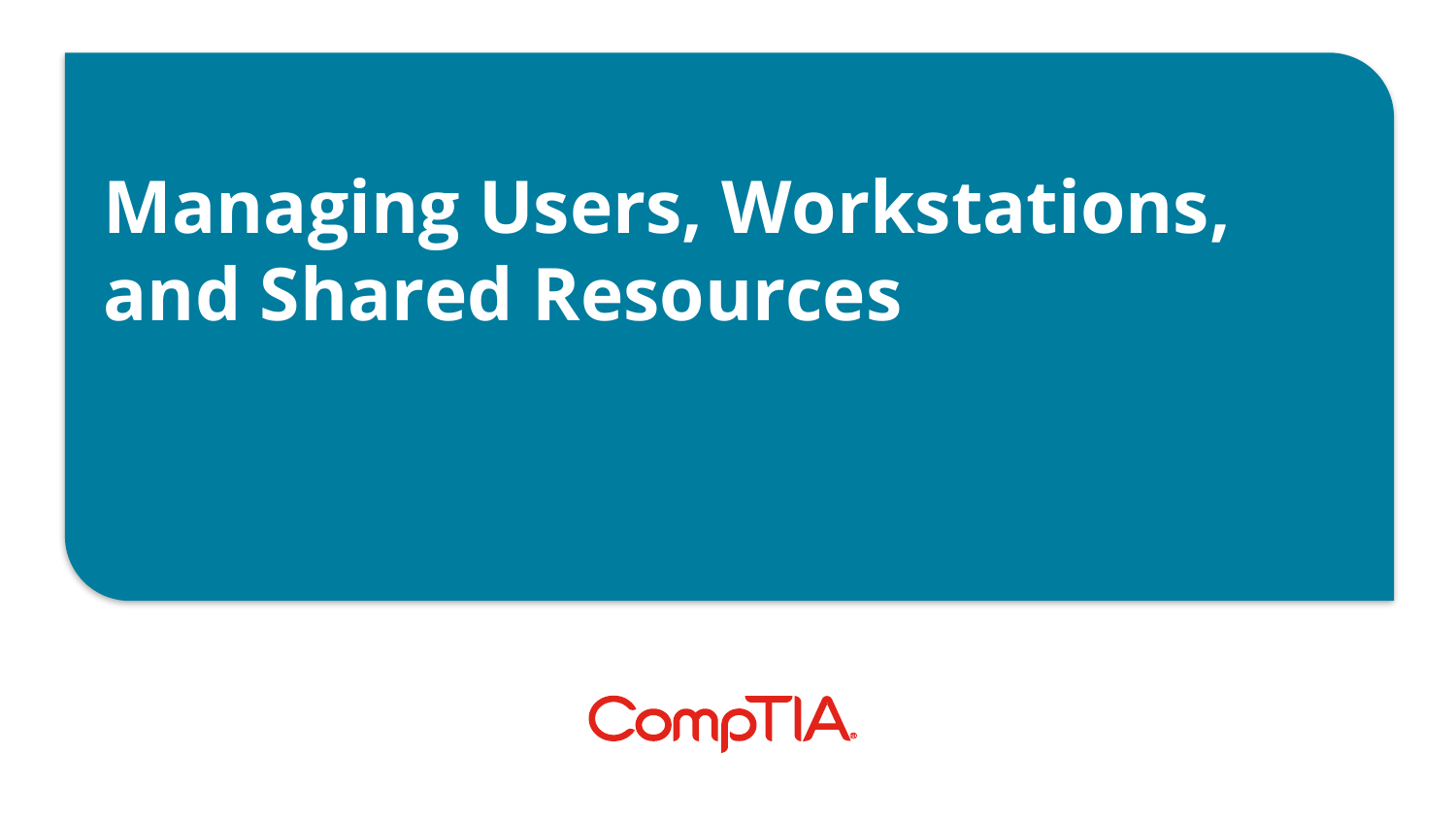

# Managing Users, Workstations, and Shared Resources